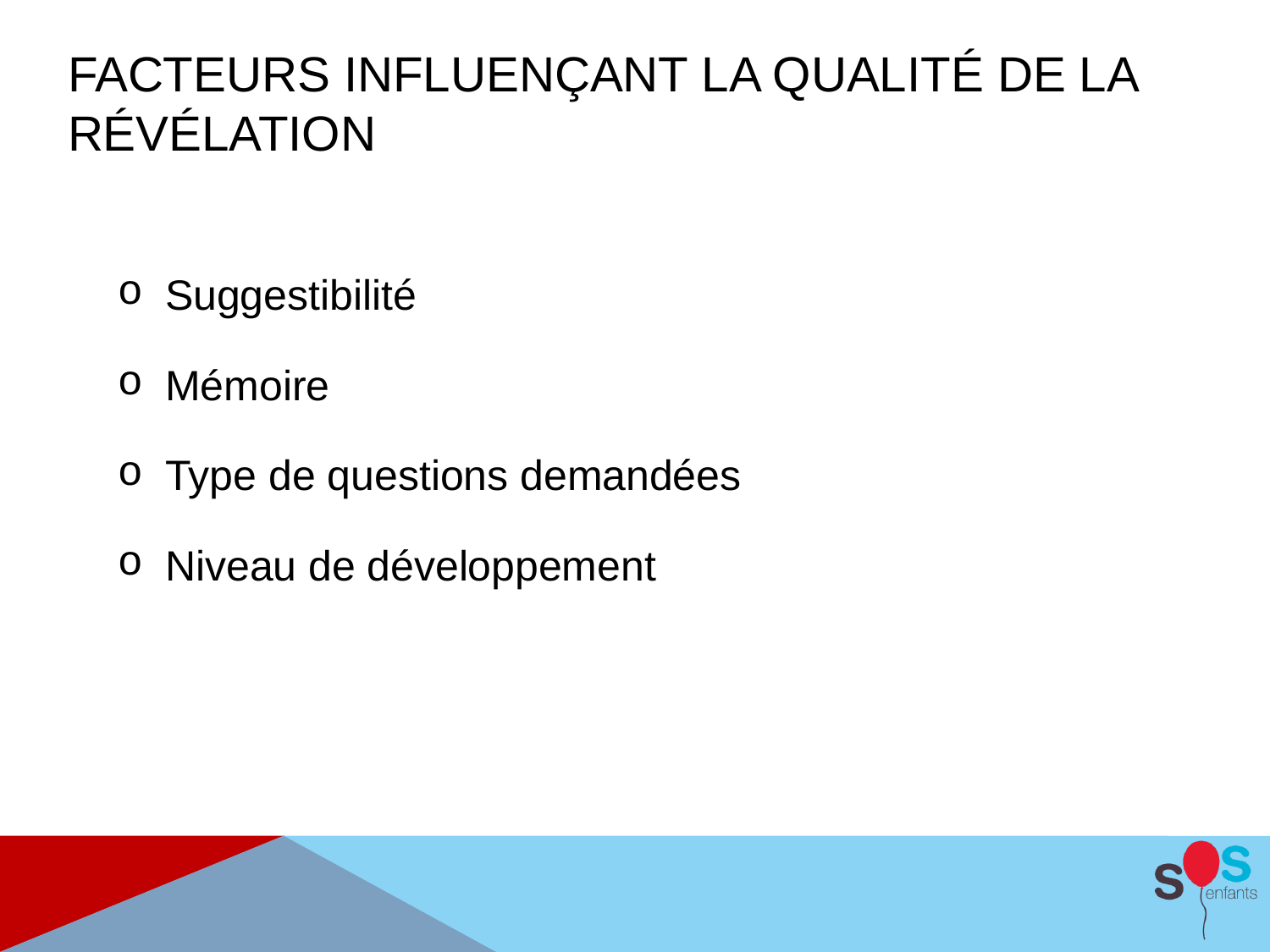

# Facteurs influençant la qualité de la révélation
Suggestibilité
Mémoire
Type de questions demandées
Niveau de développement